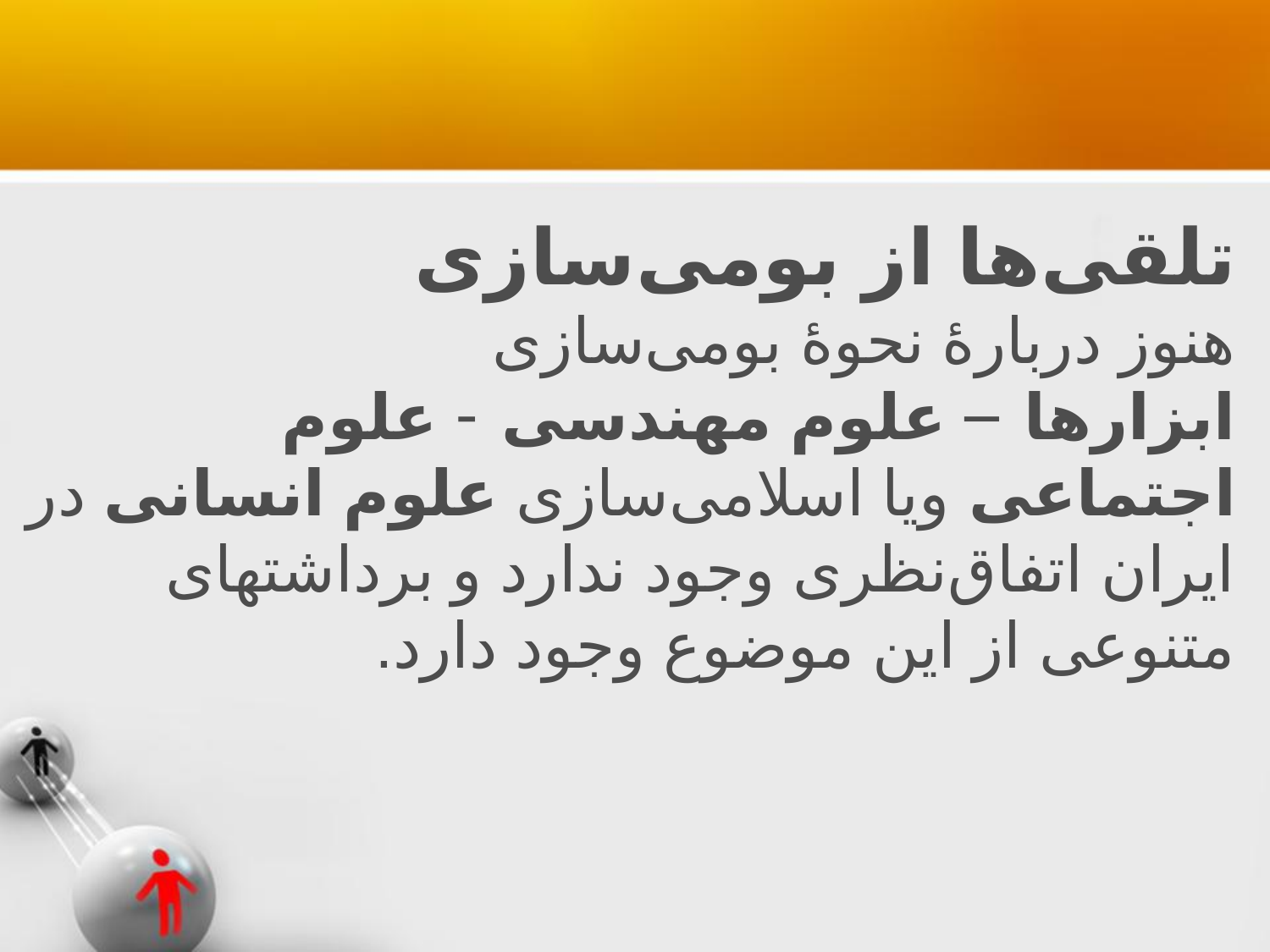

#
تلقی‌ها از بومی‌سازی
هنوز دربارهٔ نحوهٔ بومی‌سازی
ابزارها – علوم مهندسی - علوم اجتماعی ویا اسلامی‌سازی علوم انسانی در ایران اتفاق‌نظری وجود ندارد و برداشتهای متنوعی از این موضوع وجود دارد.